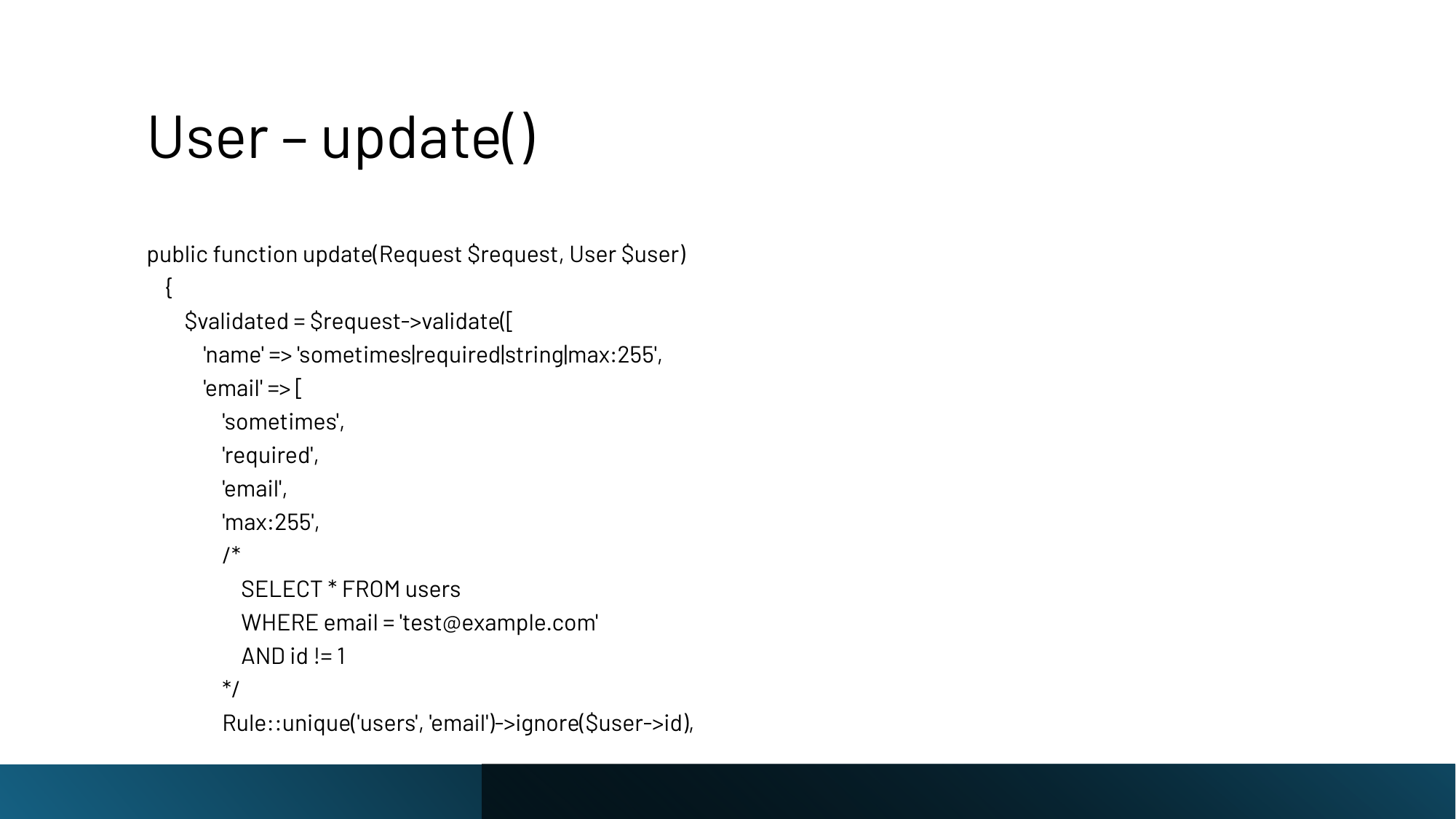

# User – update()
public function update(Request $request, User $user)
    {
        $validated = $request->validate([
            'name' => 'sometimes|required|string|max:255',
            'email' => [
                'sometimes',
                'required',
                'email',
                'max:255',
                /*
                    SELECT * FROM users
                    WHERE email = 'test@example.com'
                    AND id != 1
                */
                Rule::unique('users', 'email')->ignore($user->id),